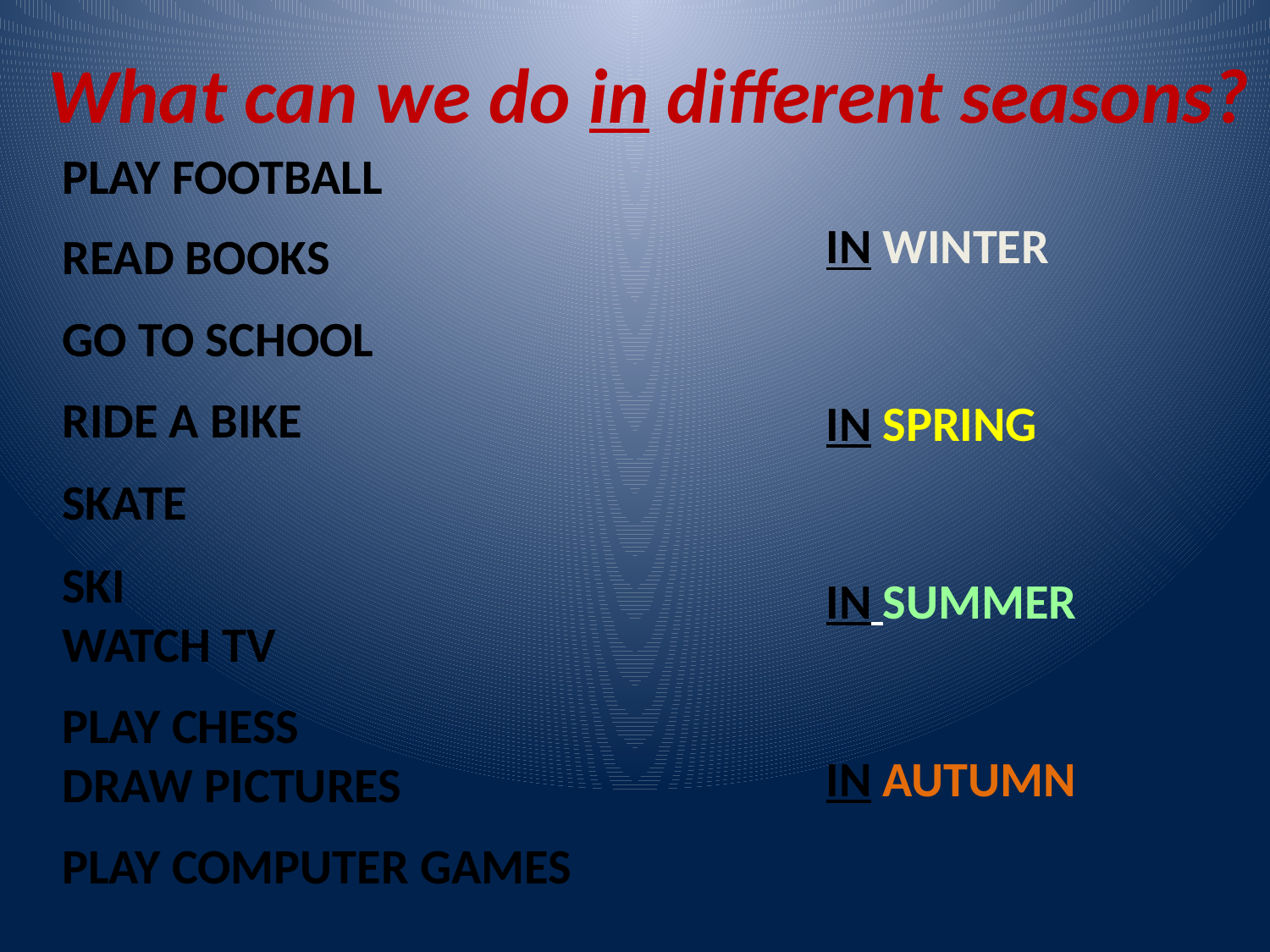

What can we do in different seasons?
PLAY FOOTBALL

READ BOOKS

GO TO SCHOOL

RIDE A BIKE

SKATE

SKI
WATCH TV

PLAY CHESS
DRAW PICTURES

PLAY COMPUTER GAMES

IN WINTER

IN SPRING

IN SUMMER

IN AUTUMN